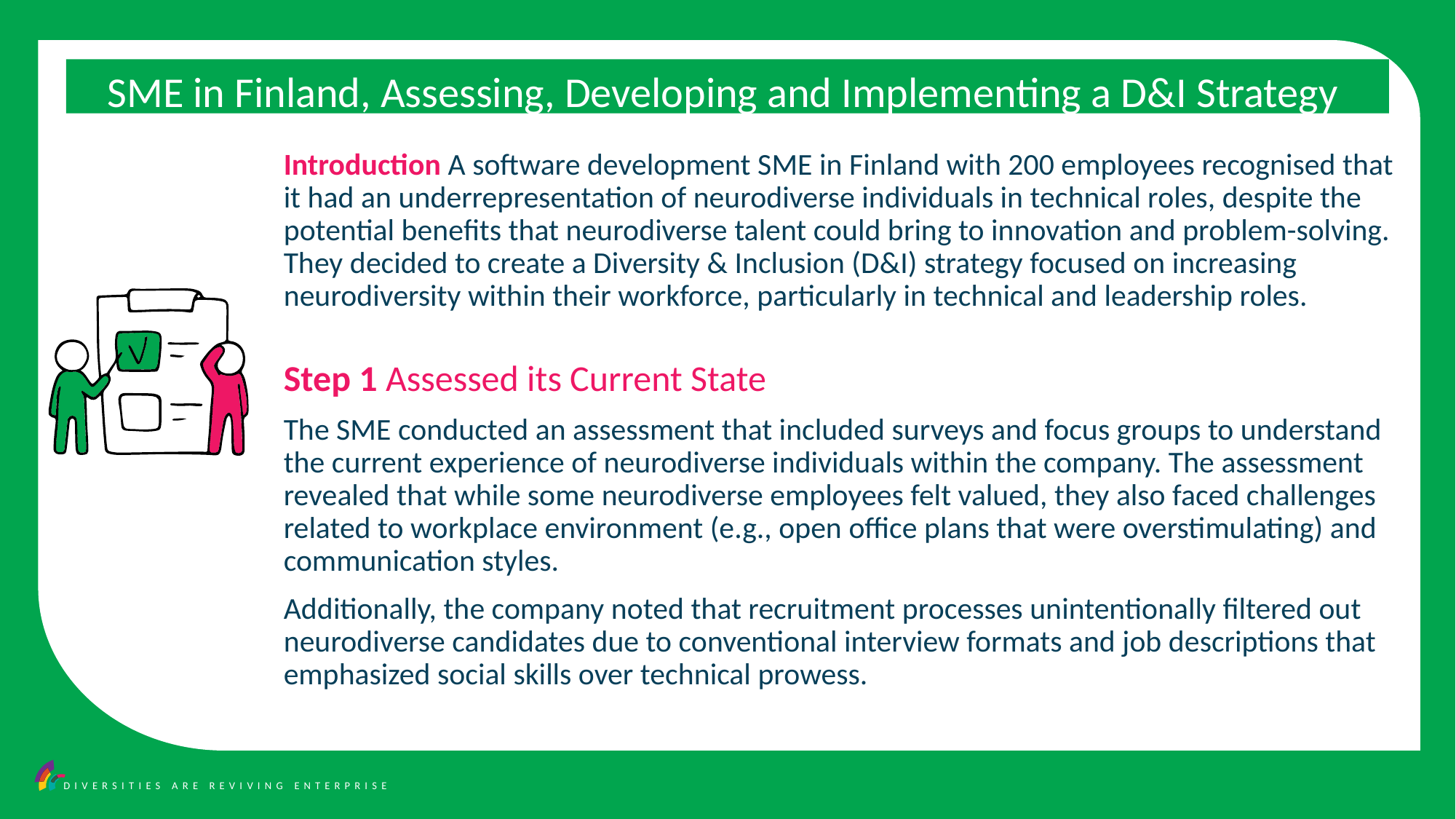

SME in Finland, Assessing, Developing and Implementing a D&I Strategy
Introduction A software development SME in Finland with 200 employees recognised that it had an underrepresentation of neurodiverse individuals in technical roles, despite the potential benefits that neurodiverse talent could bring to innovation and problem-solving. They decided to create a Diversity & Inclusion (D&I) strategy focused on increasing neurodiversity within their workforce, particularly in technical and leadership roles.

Step 1 Assessed its Current State
The SME conducted an assessment that included surveys and focus groups to understand the current experience of neurodiverse individuals within the company. The assessment revealed that while some neurodiverse employees felt valued, they also faced challenges related to workplace environment (e.g., open office plans that were overstimulating) and communication styles.
Additionally, the company noted that recruitment processes unintentionally filtered out neurodiverse candidates due to conventional interview formats and job descriptions that emphasized social skills over technical prowess.